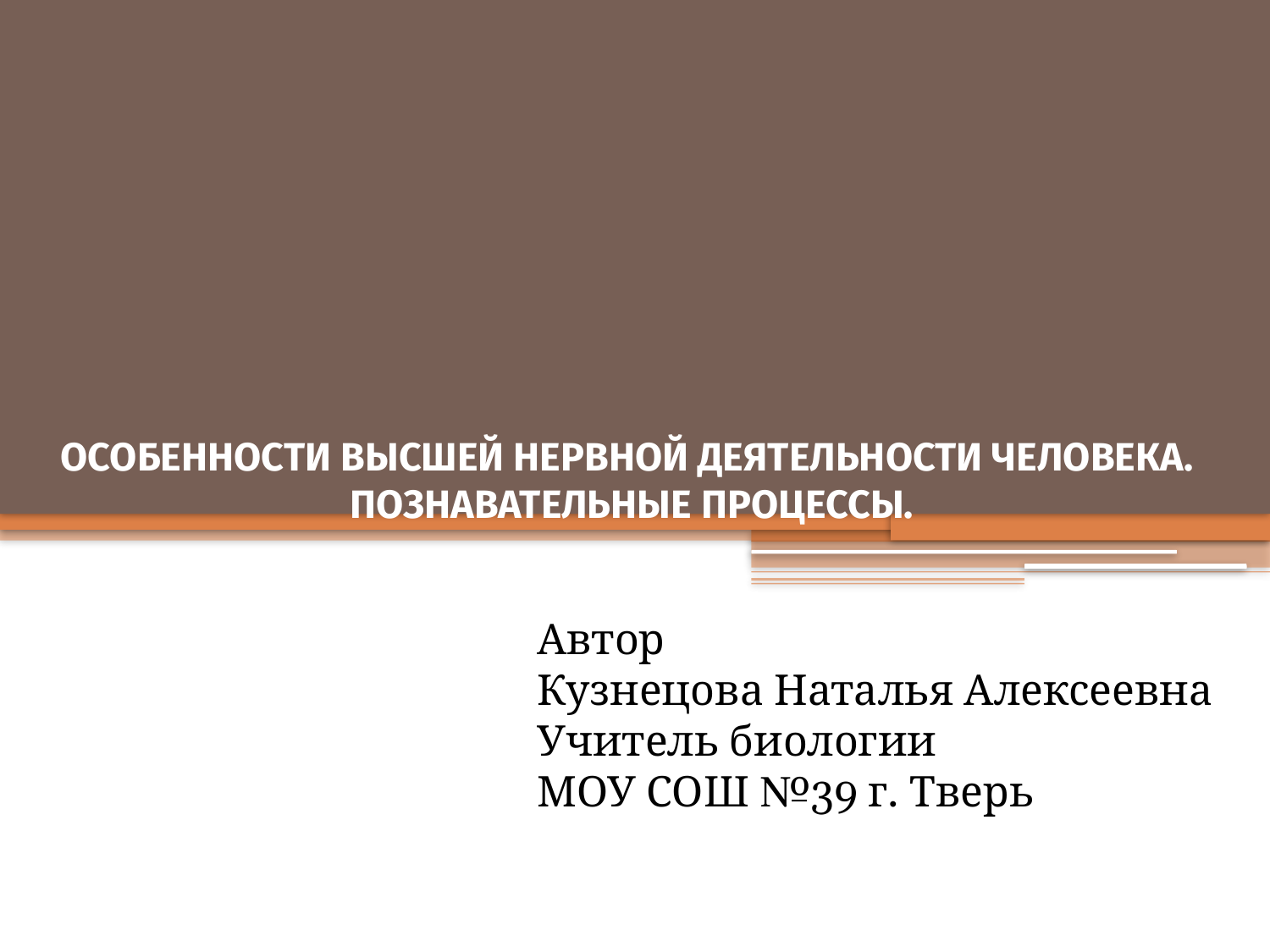

# ОСОБЕННОСТИ ВЫСШЕЙ НЕРВНОЙ ДЕЯТЕЛЬНОСТИ ЧЕЛОВЕКА. ПОЗНАВАТЕЛЬНЫЕ ПРОЦЕССЫ.
Автор
Кузнецова Наталья Алексеевна
Учитель биологии
МОУ СОШ №39 г. Тверь